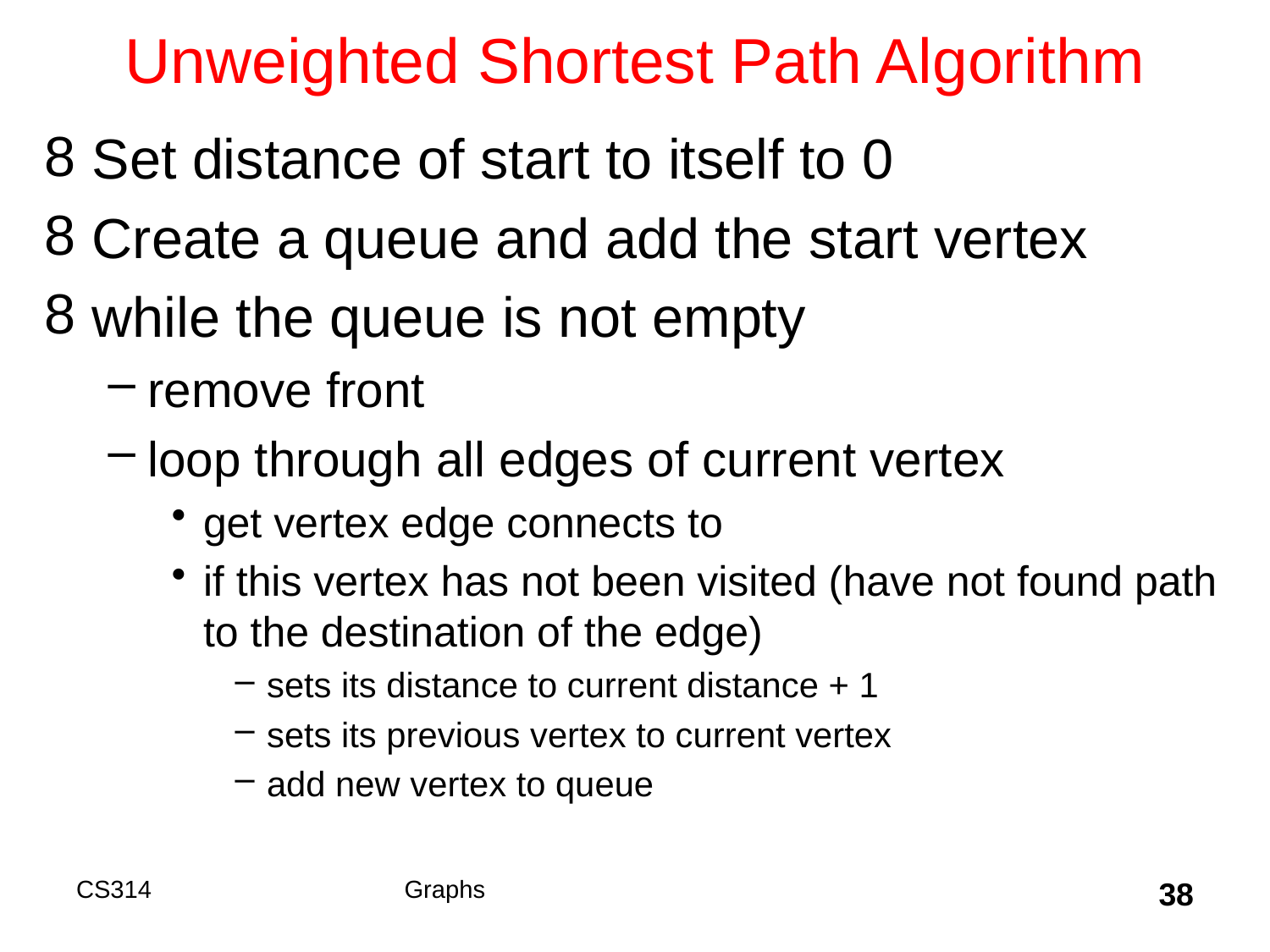

# Unweighted Shortest Path Algorithm
Set distance of start to itself to 0
Create a queue and add the start vertex
while the queue is not empty
remove front
loop through all edges of current vertex
get vertex edge connects to
if this vertex has not been visited (have not found path to the destination of the edge)
sets its distance to current distance + 1
sets its previous vertex to current vertex
add new vertex to queue

CS314
Graphs
38